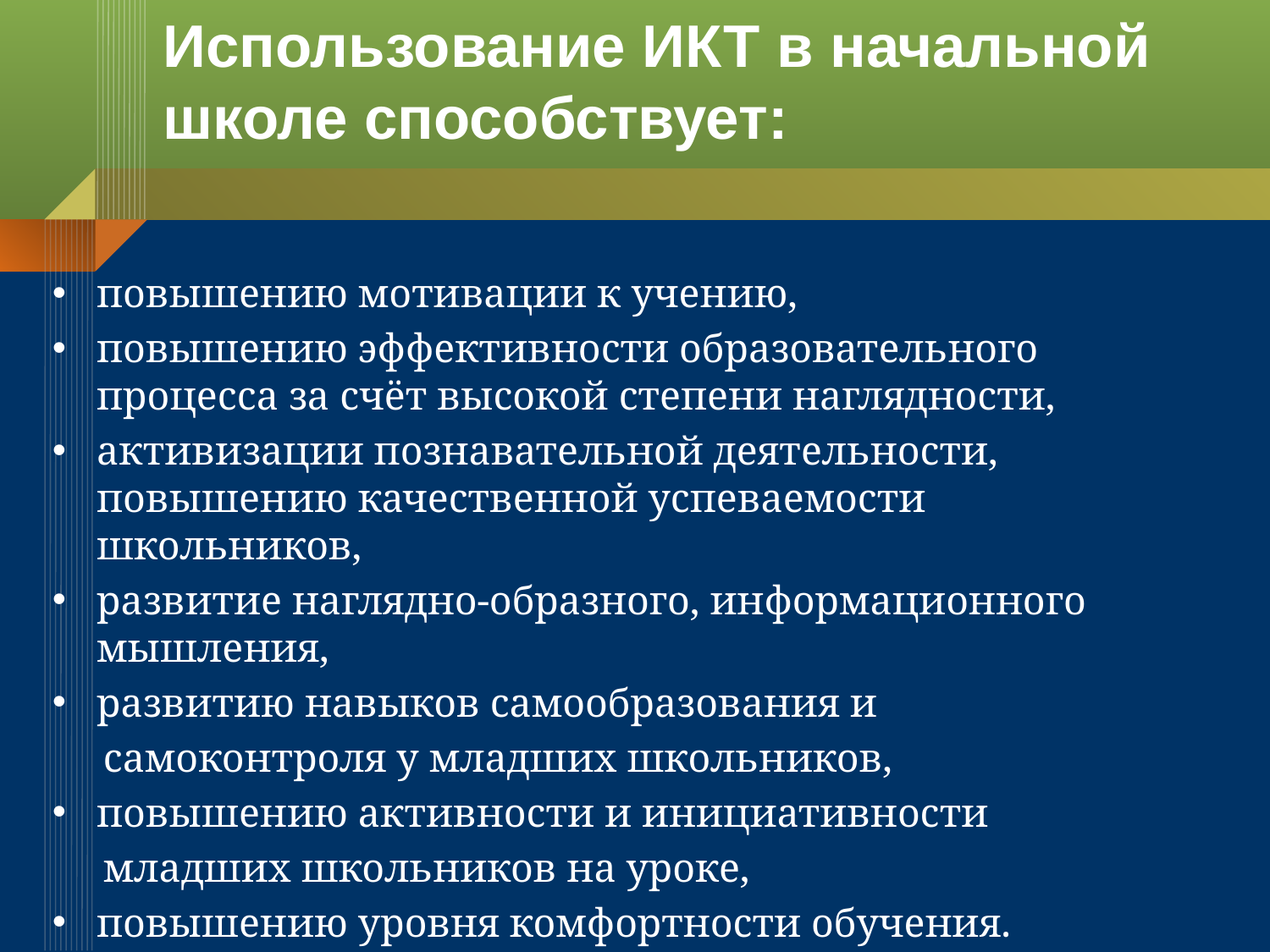

# Использование ИКТ в начальной школе способствует:
повышению мотивации к учению,
повышению эффективности образовательного процесса за счёт высокой степени наглядности,
активизации познавательной деятельности, повышению качественной успеваемости школьников,
развитие наглядно-образного, информационного мышления,
развитию навыков самообразования и
     самоконтроля у младших школьников,
повышению активности и инициативности
     младших школьников на уроке,
повышению уровня комфортности обучения.